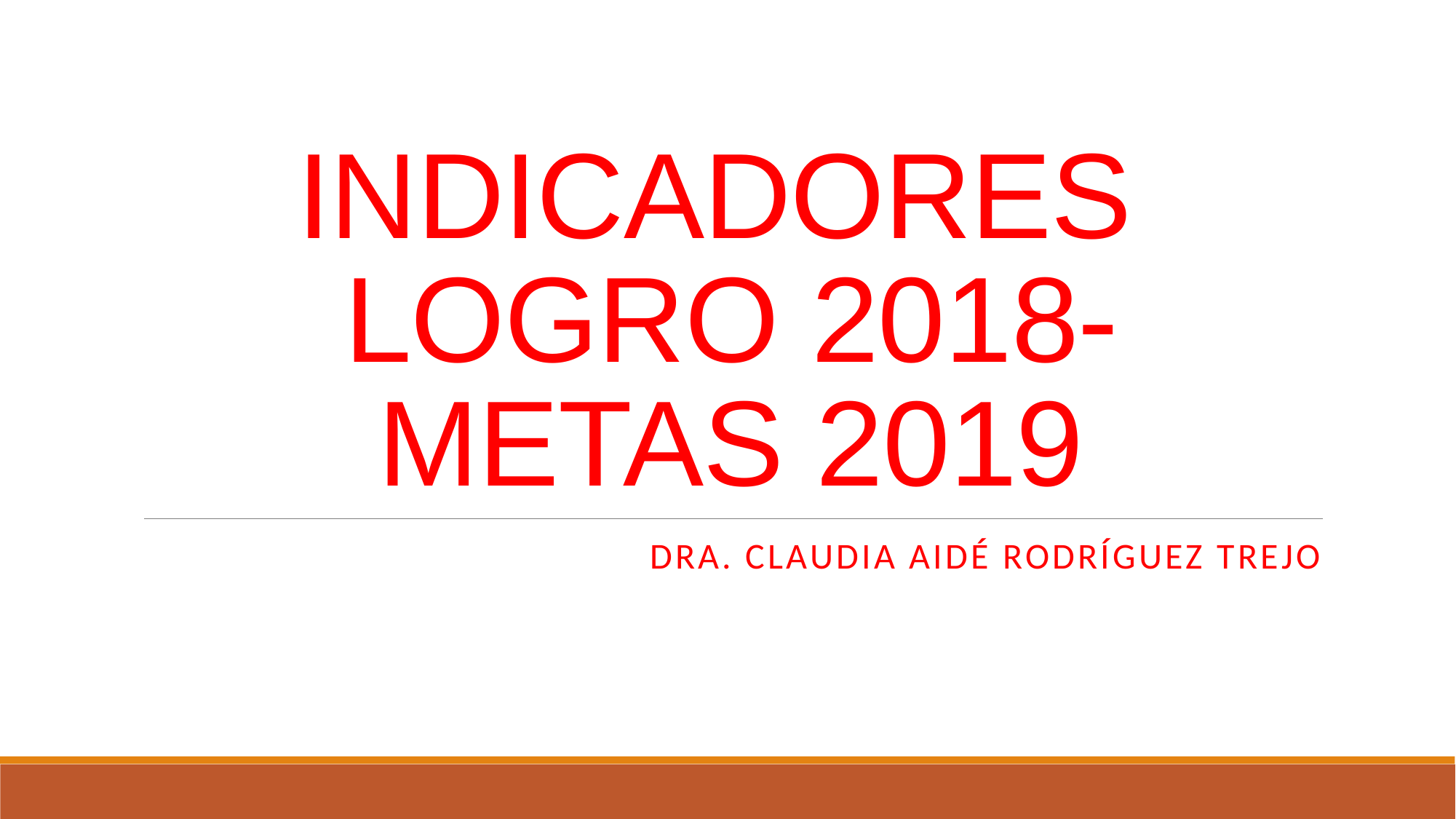

# INDICADORES LOGRO 2018-METAS 2019
Dra. Claudia Aidé rodríguez Trejo